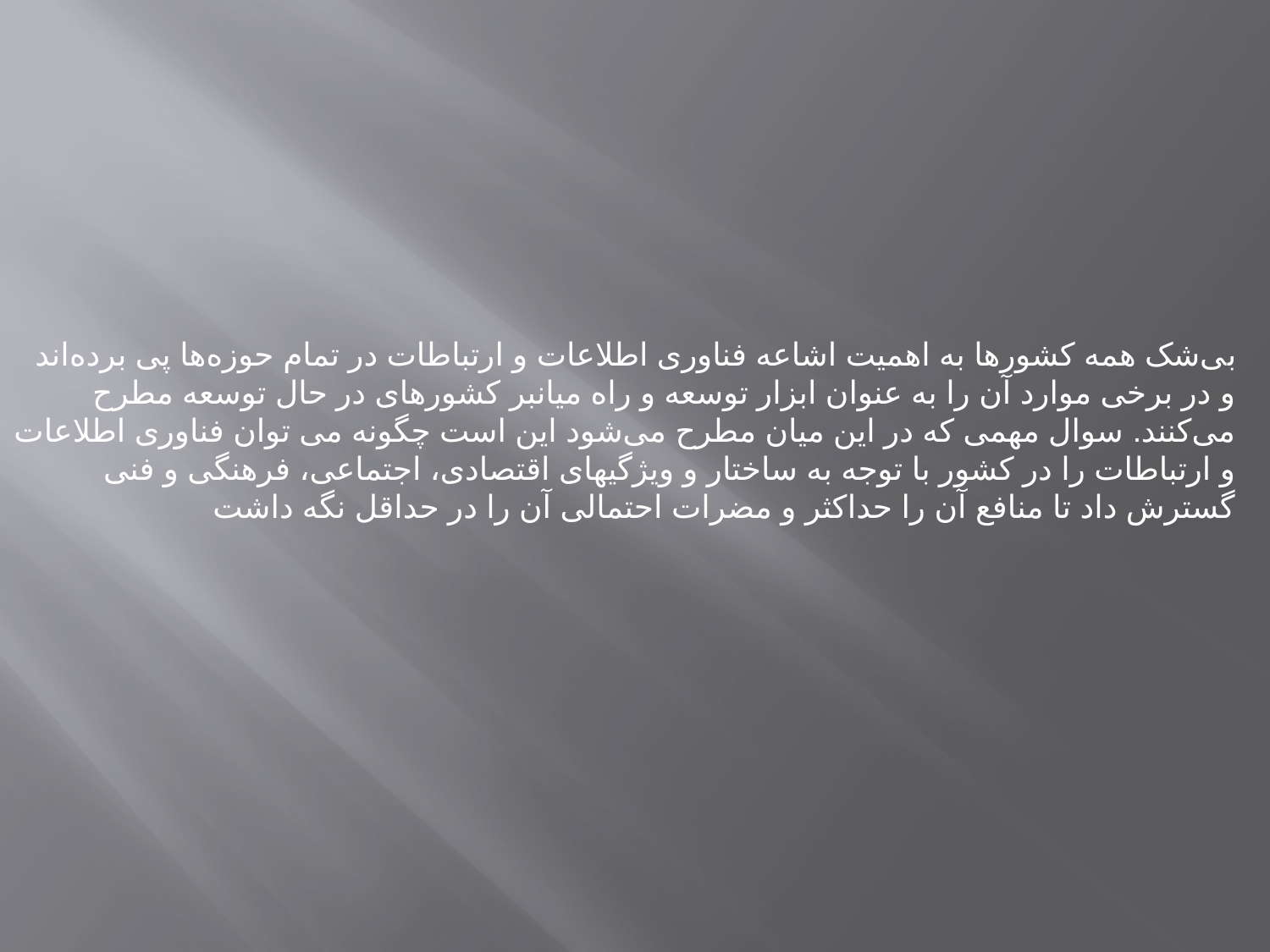

بی‌شک همه کشورها به اهمیت اشاعه فناوری اطلاعات و ارتباطات در تمام حوزه‌ها پی برده‌اند و در برخی موارد آن را به عنوان ابزار توسعه و راه میانبر کشورهای در حال توسعه مطرح می‌کنند. سوال مهمی که در این میان مطرح می‌شود این است چگونه می توان فناوری اطلاعات و ارتباطات را در کشور با توجه به ساختار و ویژگیهای اقتصادی، اجتماعی، فرهنگی و فنی گسترش داد تا منافع آن را حداکثر و مضرات احتمالی آن را در حداقل نگه داشت